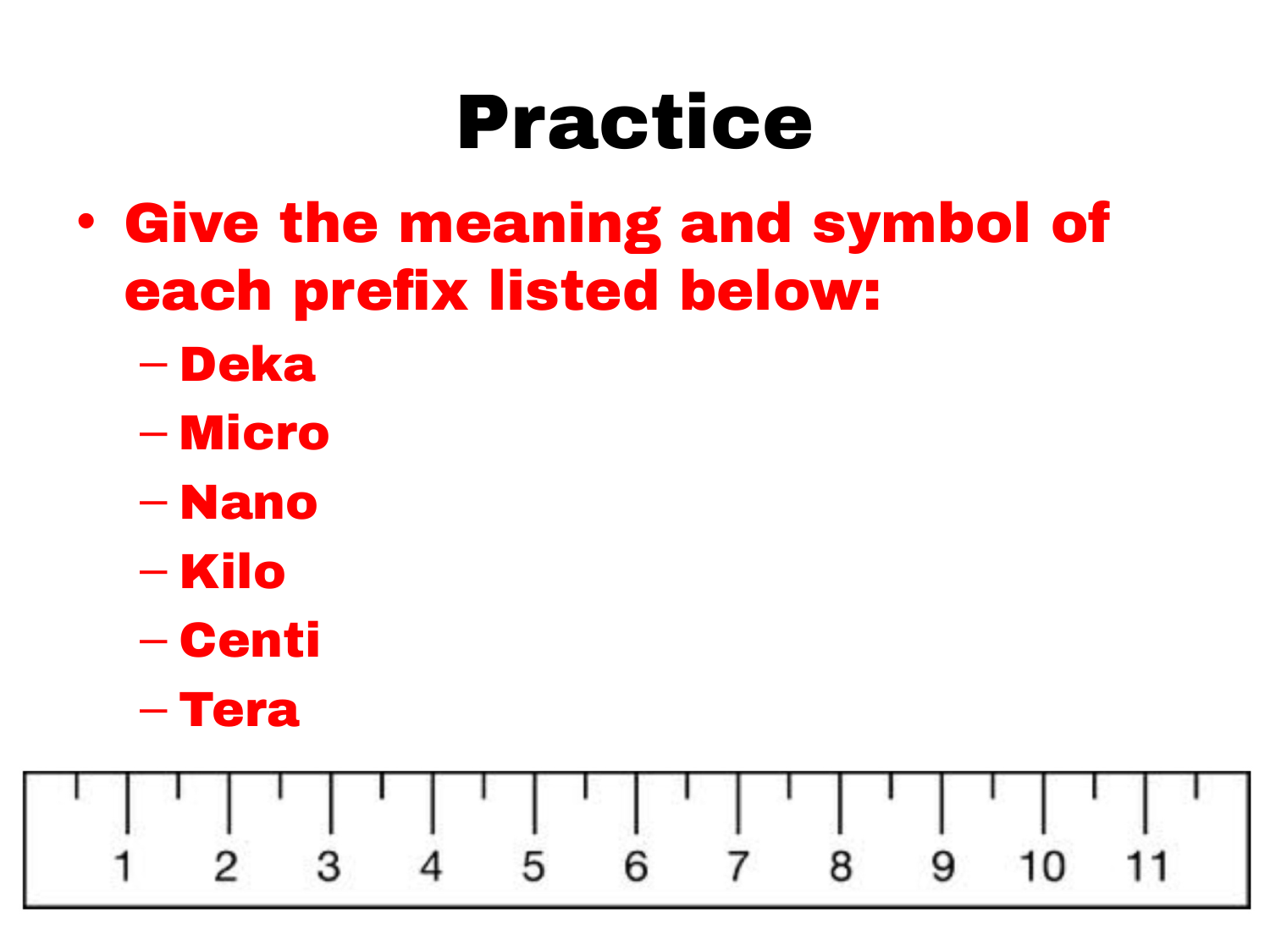

# Practice
Give the meaning and symbol of each prefix listed below:
Deka
Micro
Nano
Kilo
Centi
Tera